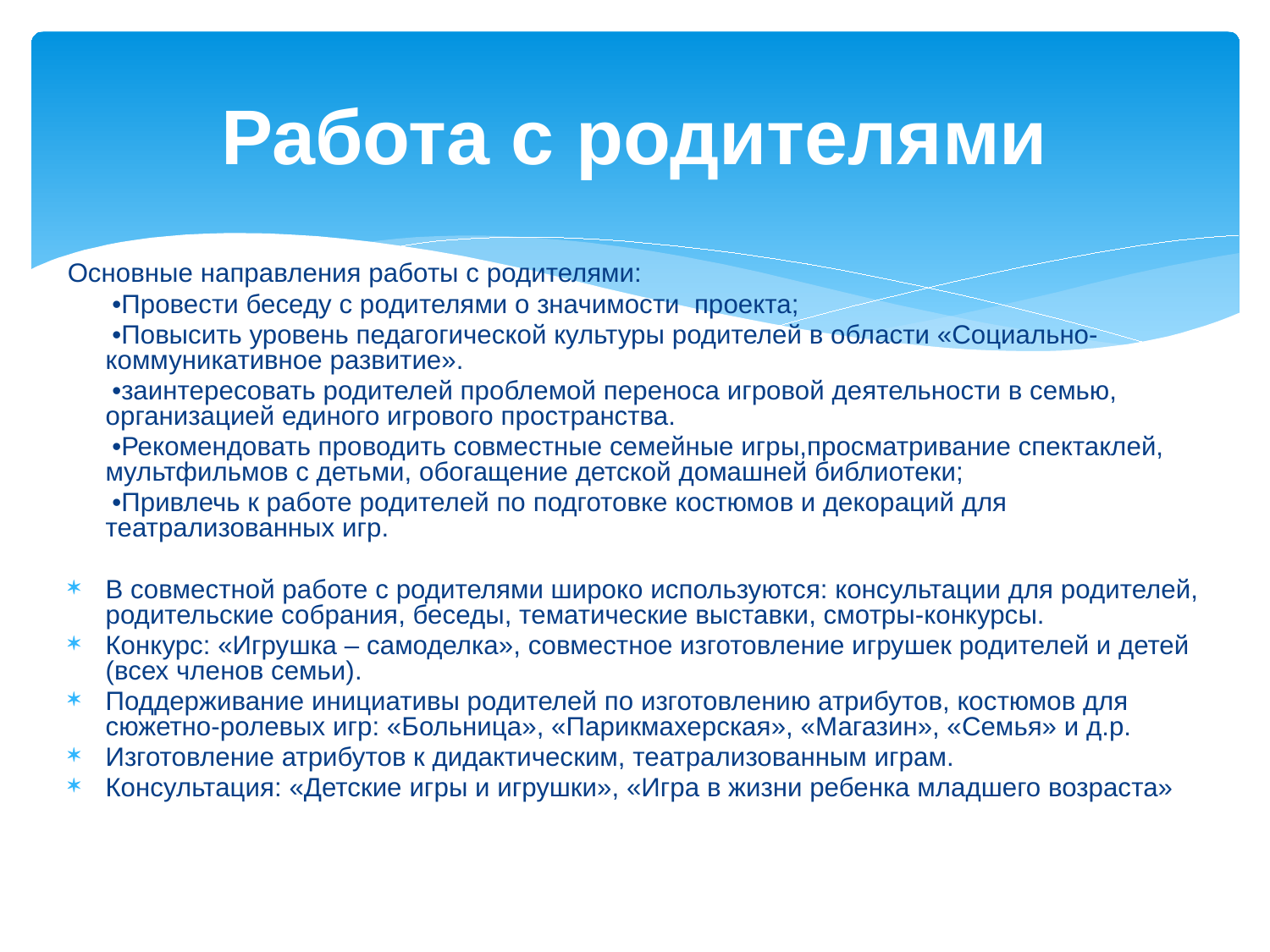

# Работа с родителями
Основные направления работы с родителями:
      •Провести беседу с родителями о значимости  проекта;
      •Повысить уровень педагогической культуры родителей в области «Социально-коммуникативное развитие».
      •заинтересовать родителей проблемой переноса игровой деятельности в семью, организацией единого игрового пространства.
      •Рекомендовать проводить совместные семейные игры,просматривание спектаклей, мультфильмов с детьми, обогащение детской домашней библиотеки;
      •Привлечь к работе родителей по подготовке костюмов и декораций для театрализованных игр.

В совместной работе с родителями широко используются: консультации для родителей, родительские собрания, беседы, тематические выставки, смотры-конкурсы.
Конкурс: «Игрушка – самоделка», совместное изготовление игрушек родителей и детей (всех членов семьи).
Поддерживание инициативы родителей по изготовлению атрибутов, костюмов для сюжетно-ролевых игр: «Больница», «Парикмахерская», «Магазин», «Семья» и д.р.
Изготовление атрибутов к дидактическим, театрализованным играм.
Консультация: «Детские игры и игрушки», «Игра в жизни ребенка младшего возраста»